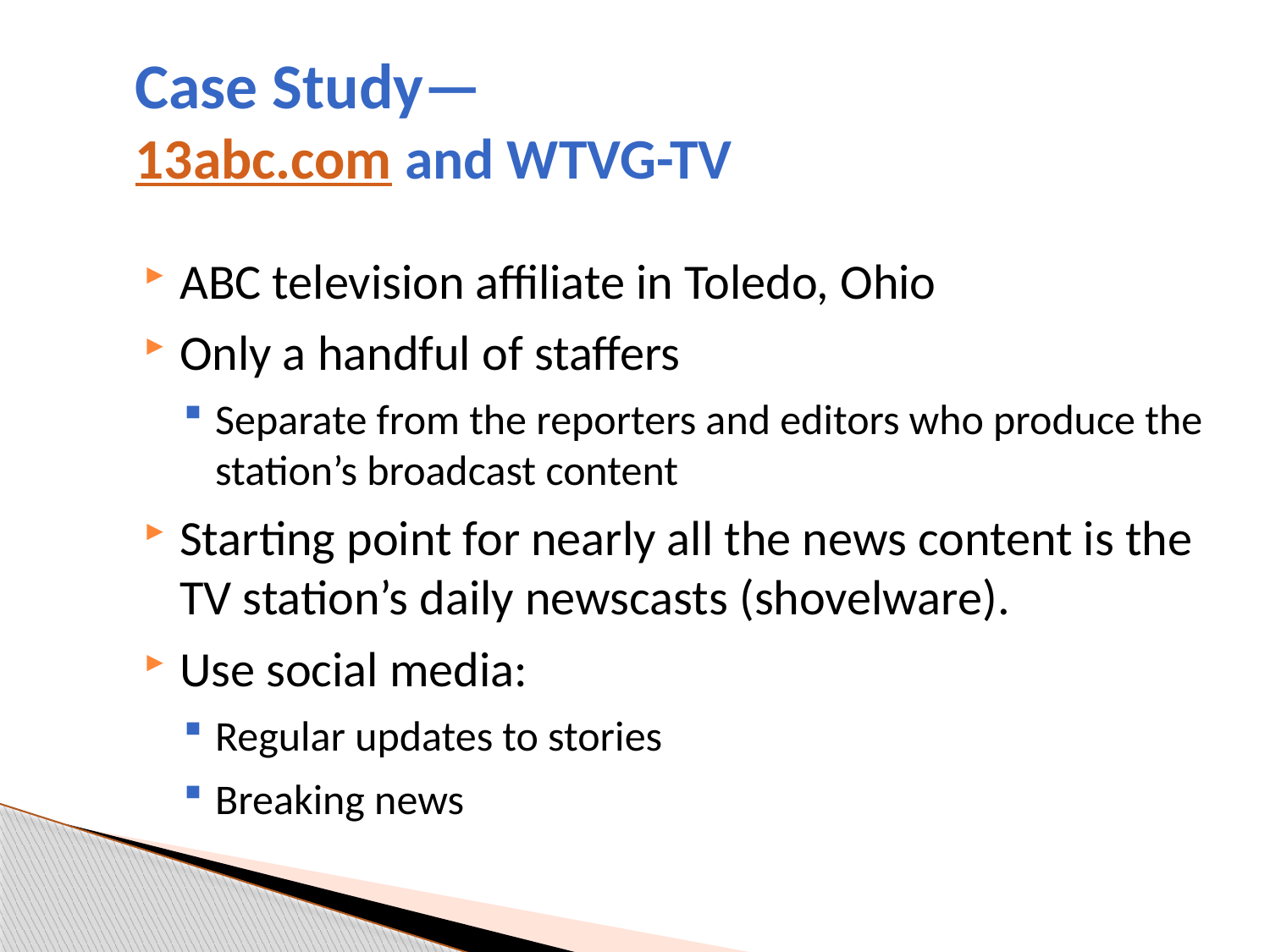

# Case Study— 13abc.com and WTVG-TV
ABC television affiliate in Toledo, Ohio
Only a handful of staffers
Separate from the reporters and editors who produce the station’s broadcast content
Starting point for nearly all the news content is the TV station’s daily newscasts (shovelware).
Use social media:
Regular updates to stories
Breaking news